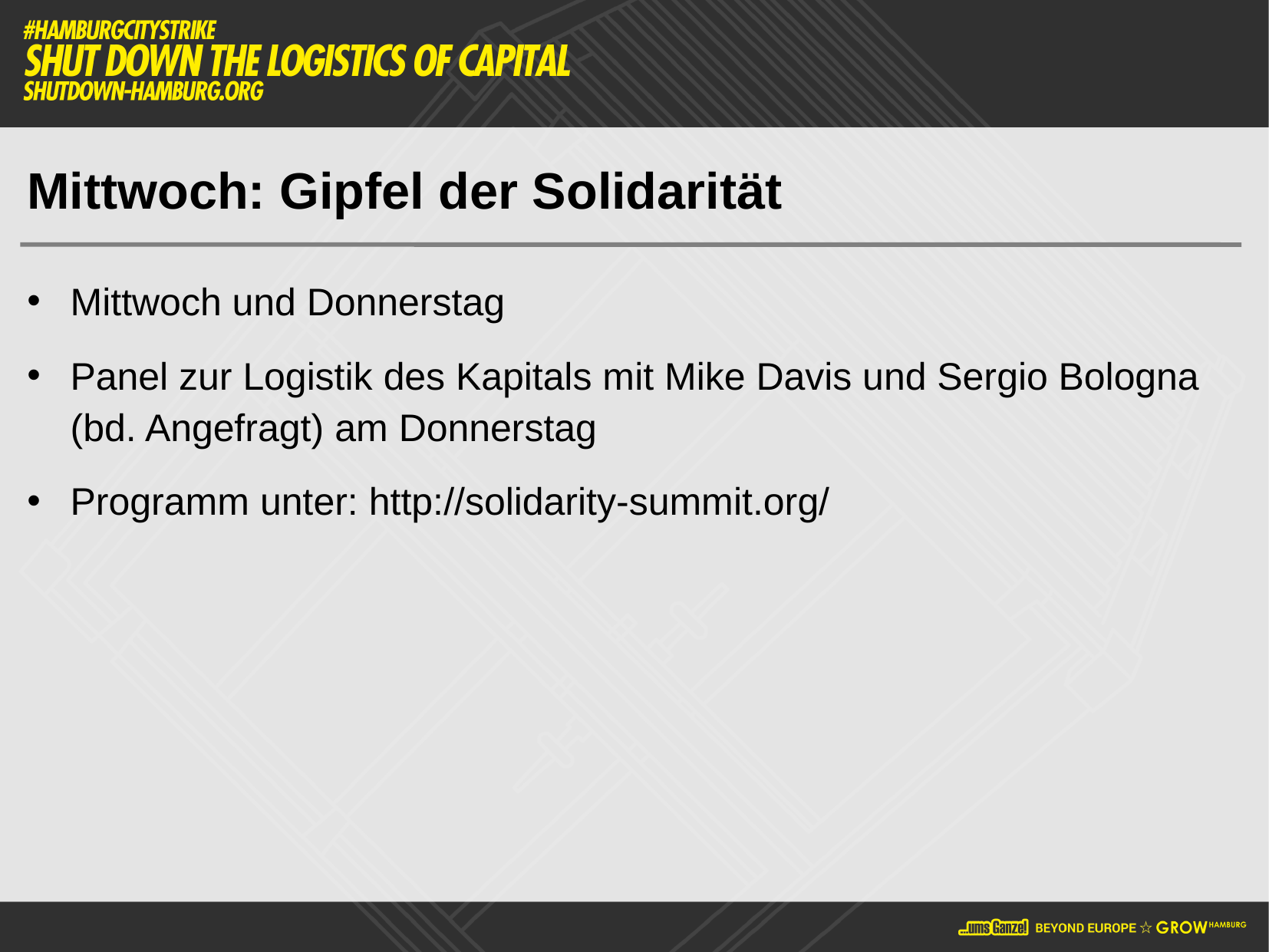

# Mittwoch: Gipfel der Solidarität
Mittwoch und Donnerstag
Panel zur Logistik des Kapitals mit Mike Davis und Sergio Bologna (bd. Angefragt) am Donnerstag
Programm unter: http://solidarity-summit.org/